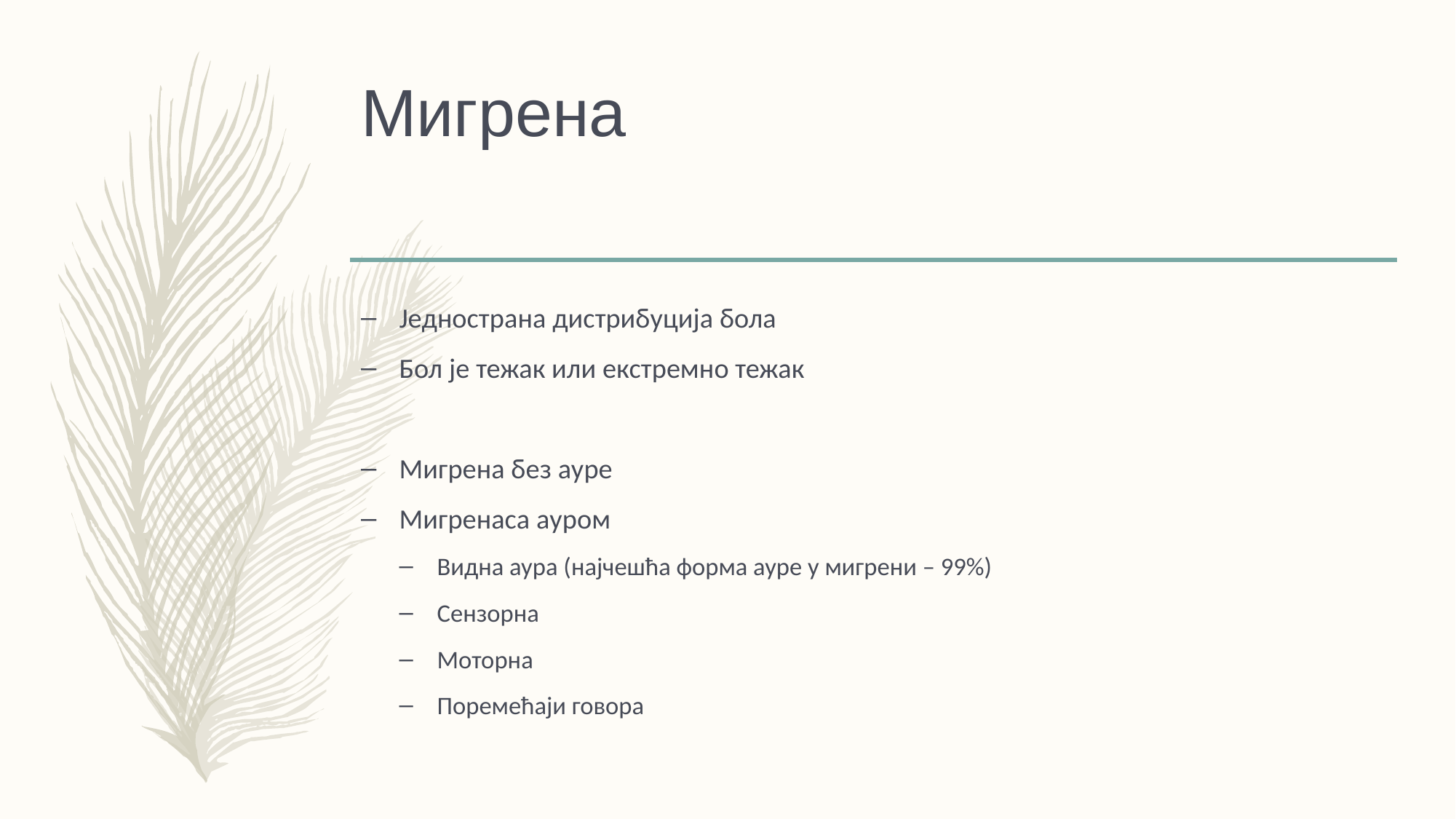

# Мигрена
Једнострана дистрибуција бола
Бол је тежак или екстремно тежак

Мигрена без ауре
Мигренаса ауром
Видна аура (најчешћа форма ауре у мигрени – 99%)
Сензорна
Moторнa
Поремећаји говора